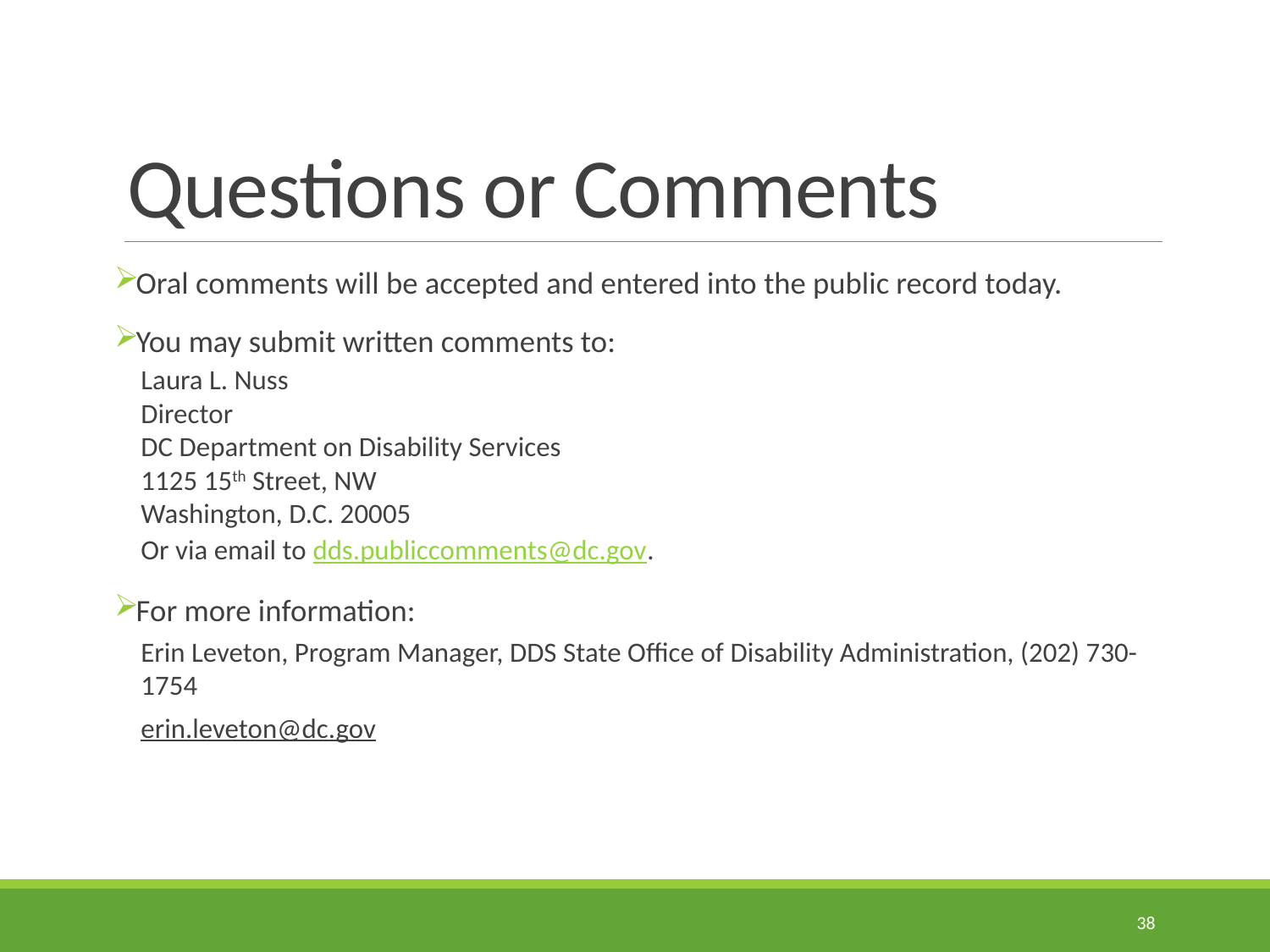

# Questions or Comments
Oral comments will be accepted and entered into the public record today.
You may submit written comments to:
Laura L. Nuss
Director
DC Department on Disability Services
1125 15th Street, NW
Washington, D.C. 20005
Or via email to dds.publiccomments@dc.gov.
For more information:
Erin Leveton, Program Manager, DDS State Office of Disability Administration, (202) 730-1754
erin.leveton@dc.gov

38